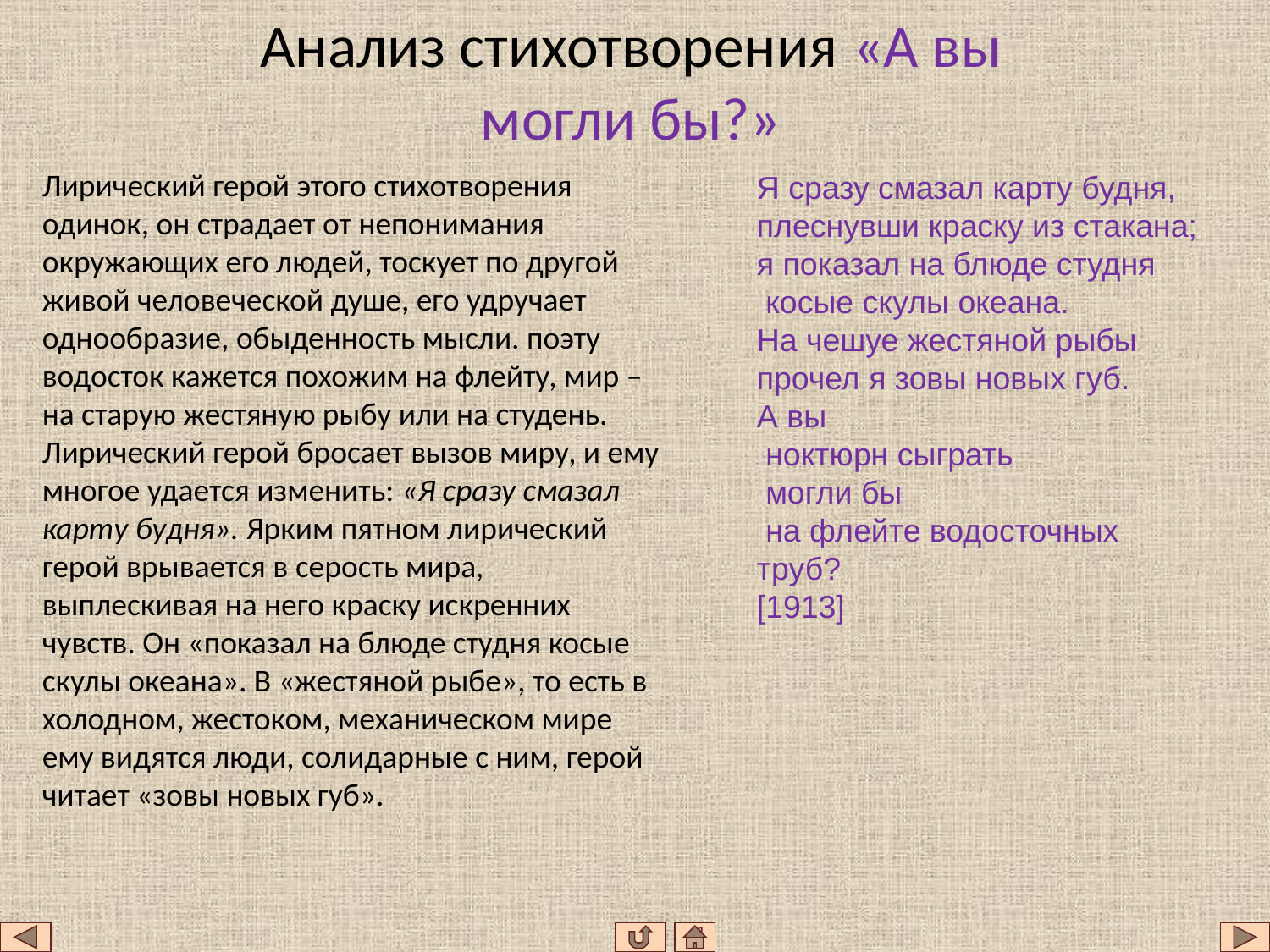

# Анализ стихотворения «А вы могли бы?»
Лирический герой этого стихотворения одинок, он страдает от непонимания окружающих его людей, тоскует по другой живой человеческой душе, его удручает однообразие, обыденность мысли. поэту водосток кажется похожим на флейту, мир – на старую жестяную рыбу или на студень.  Лирический герой бросает вызов миру, и ему многое удается изменить: «Я сразу смазал карту будня». Ярким пятном лирический герой врывается в серость мира, выплескивая на него краску искренних чувств. Он «показал на блюде студня косые скулы океана». В «жестяной рыбе», то есть в холодном, жестоком, механическом мире ему видятся люди, солидарные с ним, герой читает «зовы новых губ».
Я сразу смазал карту будня,
плеснувши краску из стакана;
я показал на блюде студня
 косые скулы океана.
На чешуе жестяной рыбы
прочел я зовы новых губ.
А вы
 ноктюрн сыграть
 могли бы
 на флейте водосточных труб?
[1913]